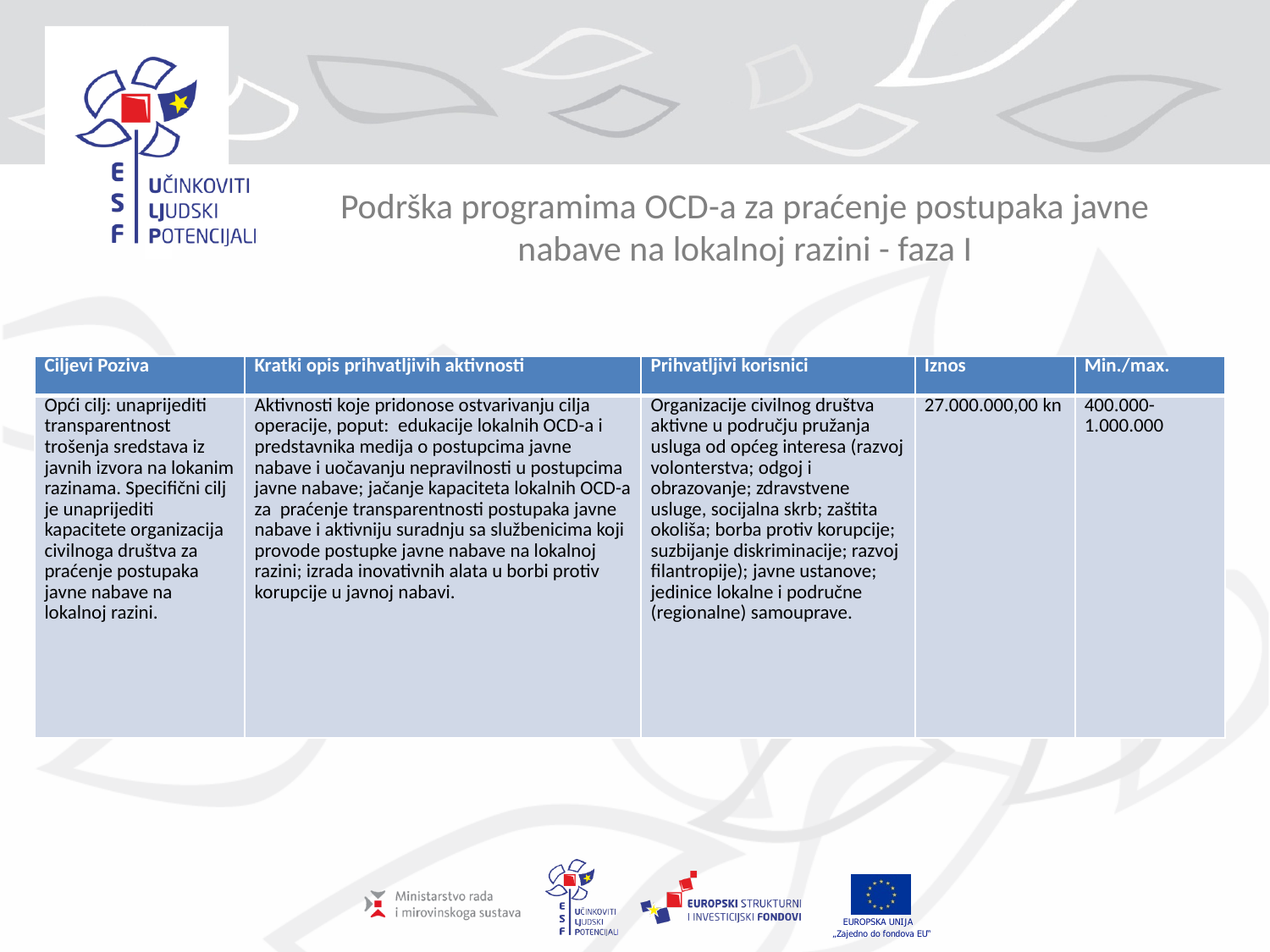

# Podrška programima OCD-a za praćenje postupaka javne nabave na lokalnoj razini - faza I
| Ciljevi Poziva | Kratki opis prihvatljivih aktivnosti | Prihvatljivi korisnici | Iznos | Min./max. |
| --- | --- | --- | --- | --- |
| Opći cilj: unaprijediti transparentnost trošenja sredstava iz javnih izvora na lokanim razinama. Specifični cilj je unaprijediti kapacitete organizacija civilnoga društva za praćenje postupaka javne nabave na lokalnoj razini. | Aktivnosti koje pridonose ostvarivanju cilja operacije, poput: edukacije lokalnih OCD-a i predstavnika medija o postupcima javne nabave i uočavanju nepravilnosti u postupcima javne nabave; jačanje kapaciteta lokalnih OCD-a za praćenje transparentnosti postupaka javne nabave i aktivniju suradnju sa službenicima koji provode postupke javne nabave na lokalnoj razini; izrada inovativnih alata u borbi protiv korupcije u javnoj nabavi. | Organizacije civilnog društva aktivne u području pružanja usluga od općeg interesa (razvoj volonterstva; odgoj i obrazovanje; zdravstvene usluge, socijalna skrb; zaštita okoliša; borba protiv korupcije; suzbijanje diskriminacije; razvoj filantropije); javne ustanove; jedinice lokalne i područne (regionalne) samouprave. | 27.000.000,00 kn | 400.000-1.000.000 |